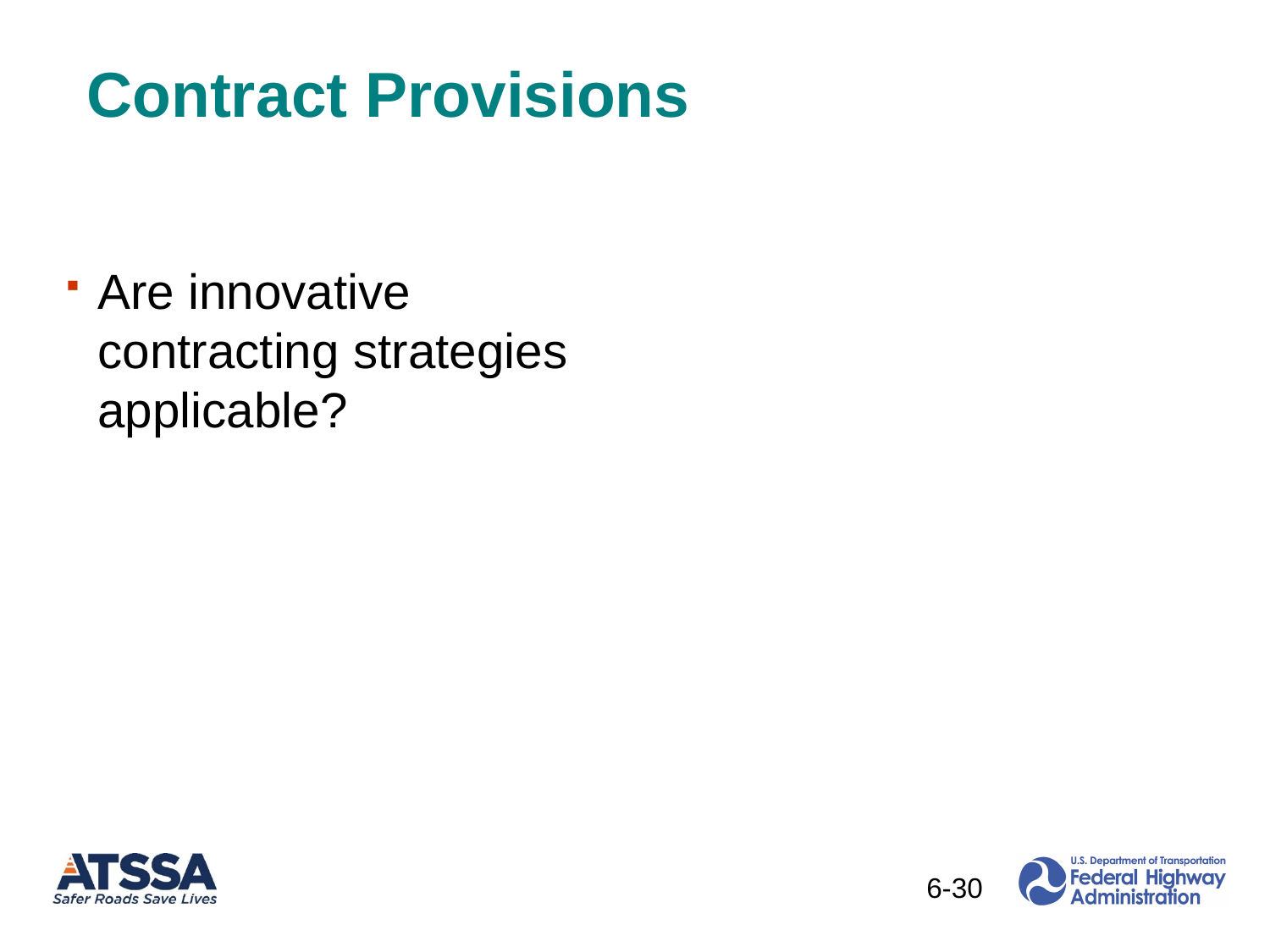

# Contract Provisions
Are innovative contracting strategies applicable?